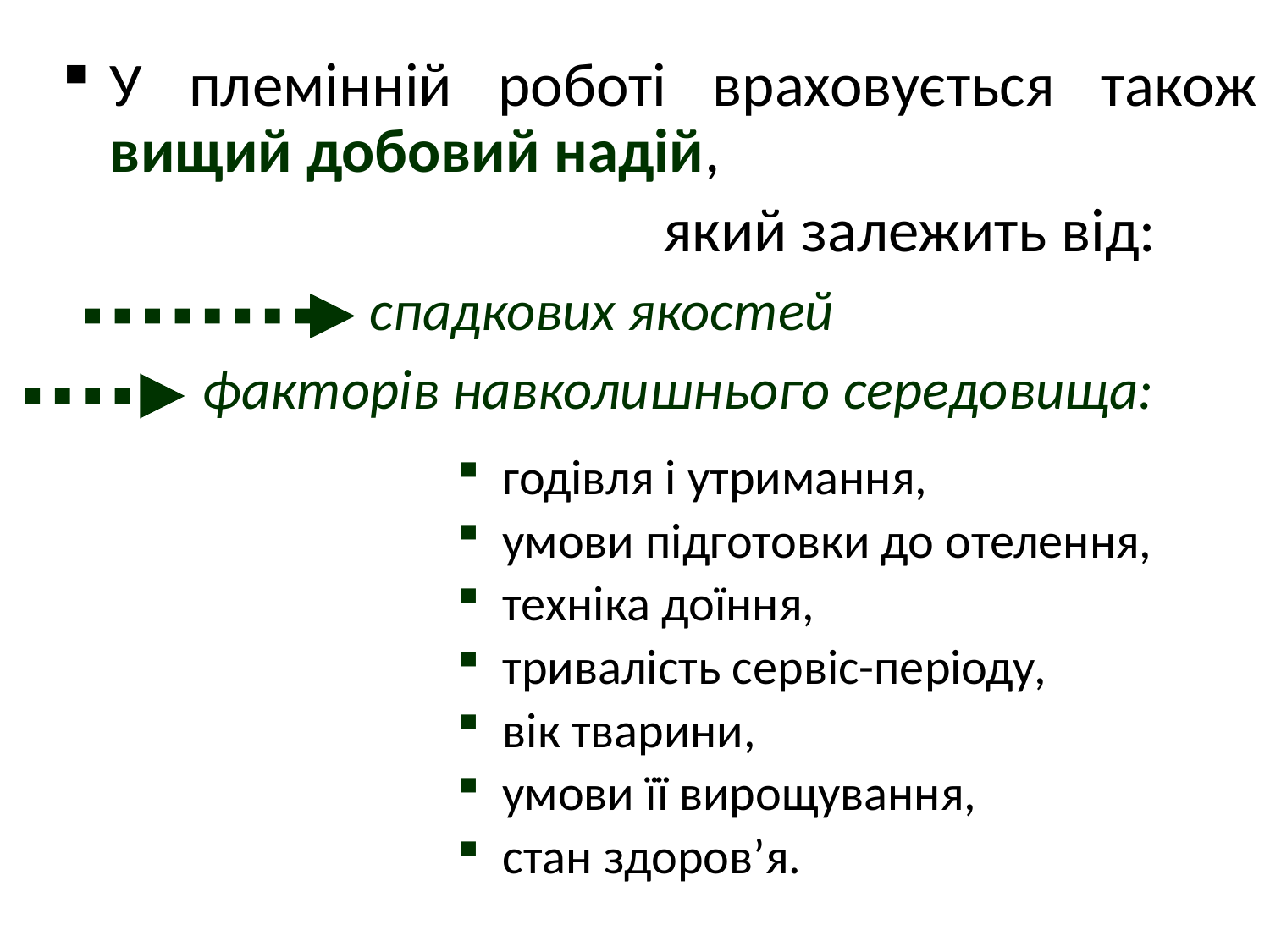

У племінній роботі враховується також вищий добовий надій,
                                           який залежить від:
                      спадкових якостей
          факторів навколишнього середовища:

  годівля і утримання,
  умови підготовки до отелення,
  техніка доїння,
  тривалість сервіс-періоду,
  вік тварини,
  умови її вирощування,
  стан здоров’я.